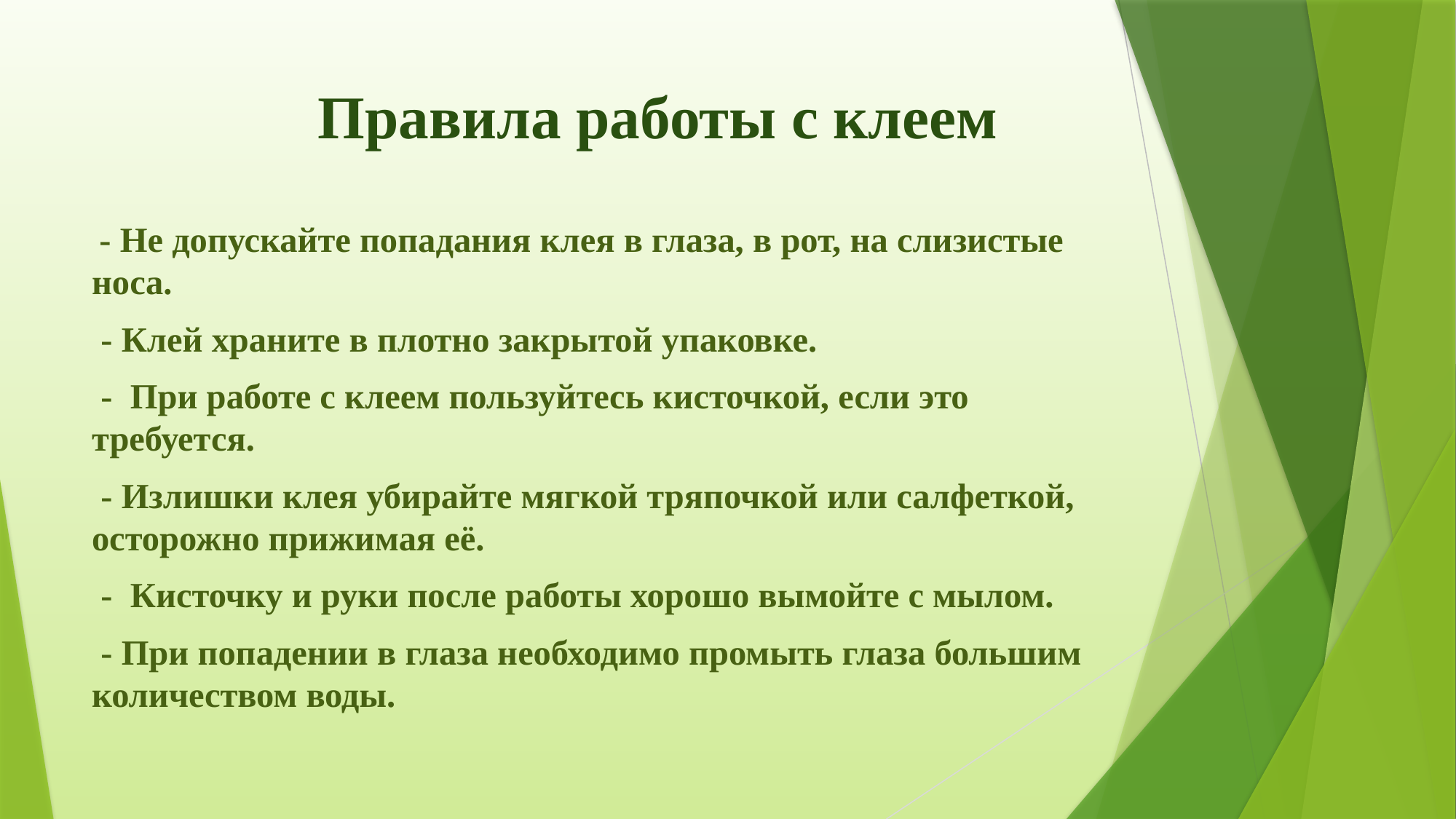

# Правила работы с клеем
 - Не допускайте попадания клея в глаза, в рот, на слизистые носа.
 - Клей храните в плотно закрытой упаковке.
 -  При работе с клеем пользуйтесь кисточкой, если это требуется.
 - Излишки клея убирайте мягкой тряпочкой или салфеткой, осторожно прижимая её.
 -  Кисточку и руки после работы хорошо вымойте с мылом.
 - При попадении в глаза необходимо промыть глаза большим количеством воды.